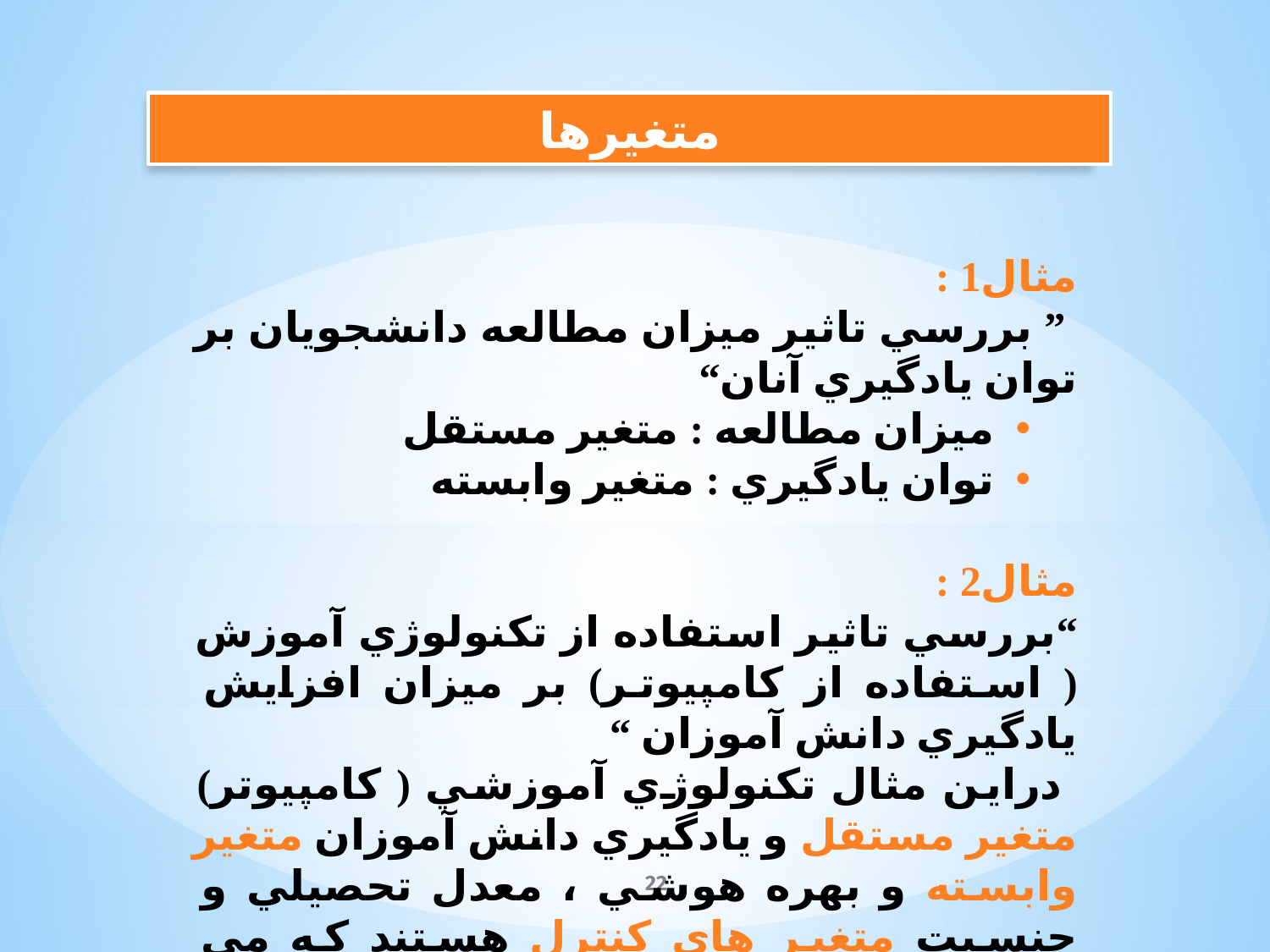

متغیرها
مثال1 :
 ” بررسي تاثير ميزان مطالعه دانشجويان بر توان يادگيري آنان“
  ميزان مطالعه : متغير مستقل
  توان يادگيري : متغير وابسته

مثال2 :
“بررسي تاثير استفاده از تكنولوژي آموزش ( استفاده از كامپيوتر) بر ميزان افزايش يادگيري دانش آموزان “
 دراين مثال تكنولوژي آموزشي ( كامپيوتر) متغير مستقل و يادگيري دانش آموزان متغير وابسته و بهره هوشي ، معدل تحصيلي و جنسيت متغير هاي كنترل هستند كه مي توانند ( حذف) كنترل شوند.
22